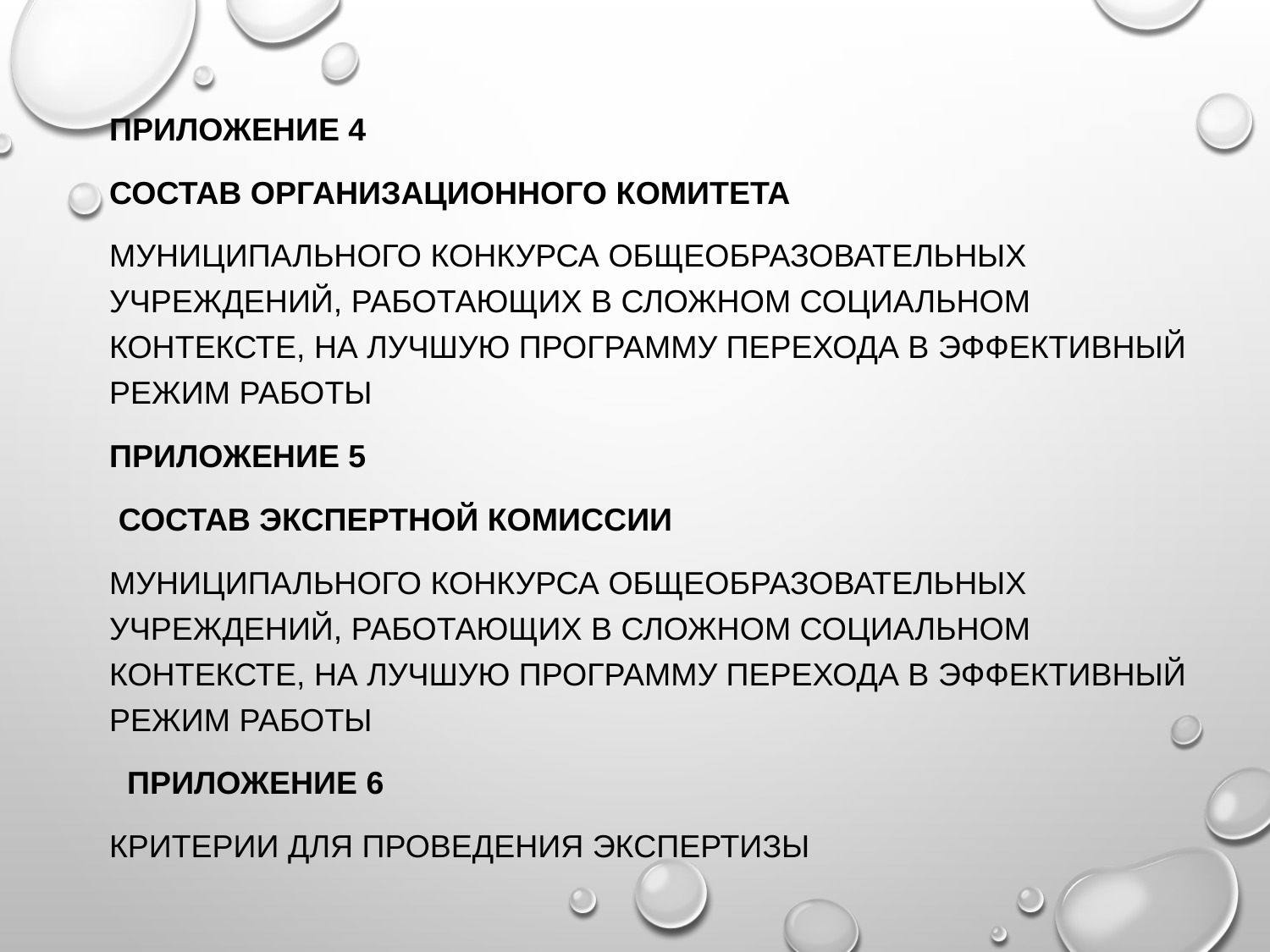

Приложение 4
Состав Организационного комитета
муниципального конкурса общеобразовательных учреждений, работающих в сложном социальном контексте, на лучшую программу перехода в эффективный режим работы
Приложение 5
 Состав экспертной комиссии
муниципального конкурса общеобразовательных учреждений, работающих в сложном социальном контексте, на лучшую программу перехода в эффективный режим работы
  Приложение 6
Критерии для проведения экспертизы